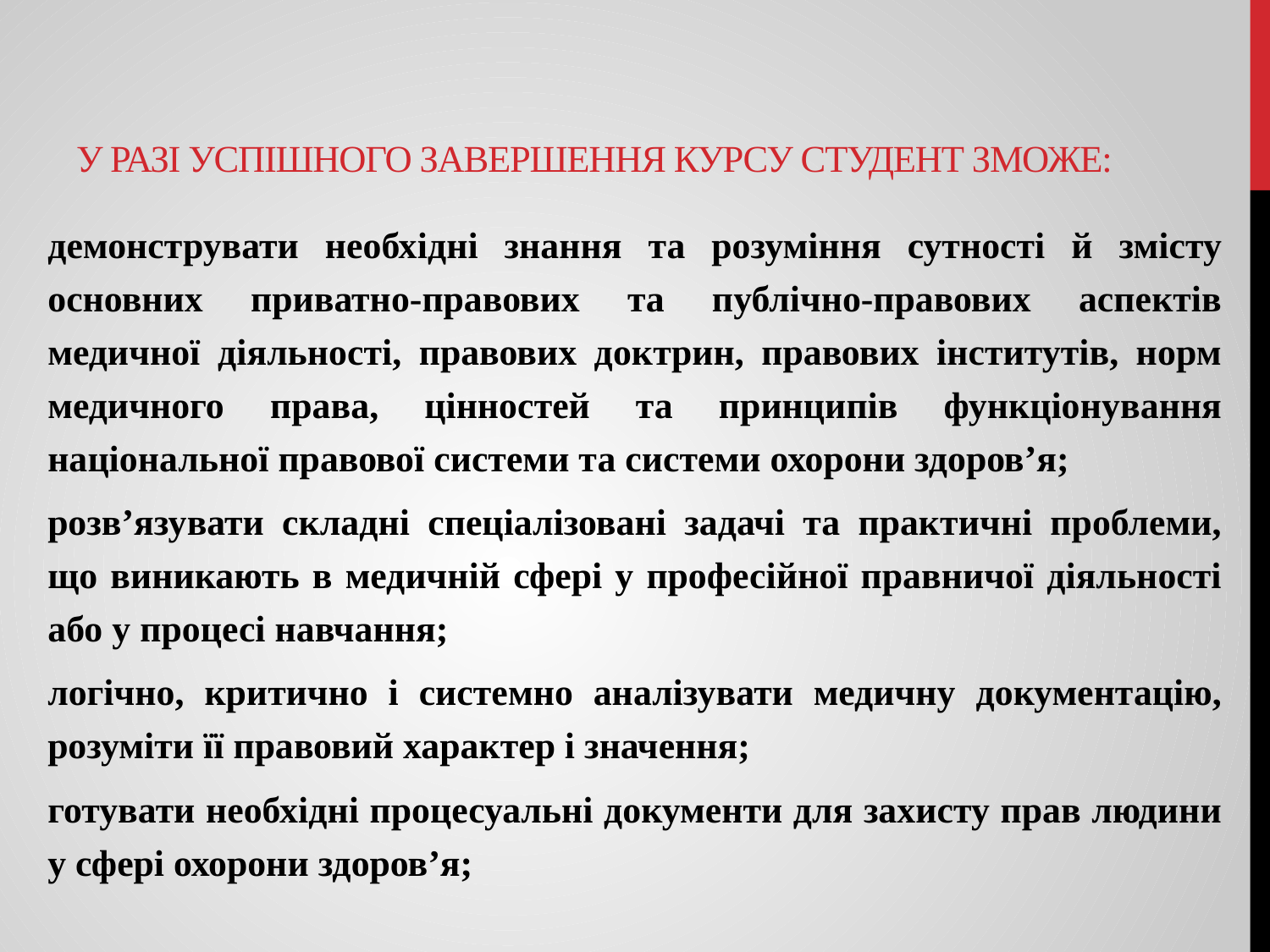

# У разі успішного завершення курсу студент зможе:
демонструвати необхідні знання та розуміння сутності й змісту основних приватно-правових та публічно-правових аспектів медичної діяльності, правових доктрин, правових інститутів, норм медичного права, цінностей та принципів функціонування національної правової системи та системи охорони здоров’я;
розв’язувати складні спеціалізовані задачі та практичні проблеми, що виникають в медичній сфері у професійної правничої діяльності або у процесі навчання;
логічно, критично і системно аналізувати медичну документацію, розуміти її правовий характер і значення;
готувати необхідні процесуальні документи для захисту прав людини у сфері охорони здоров’я;